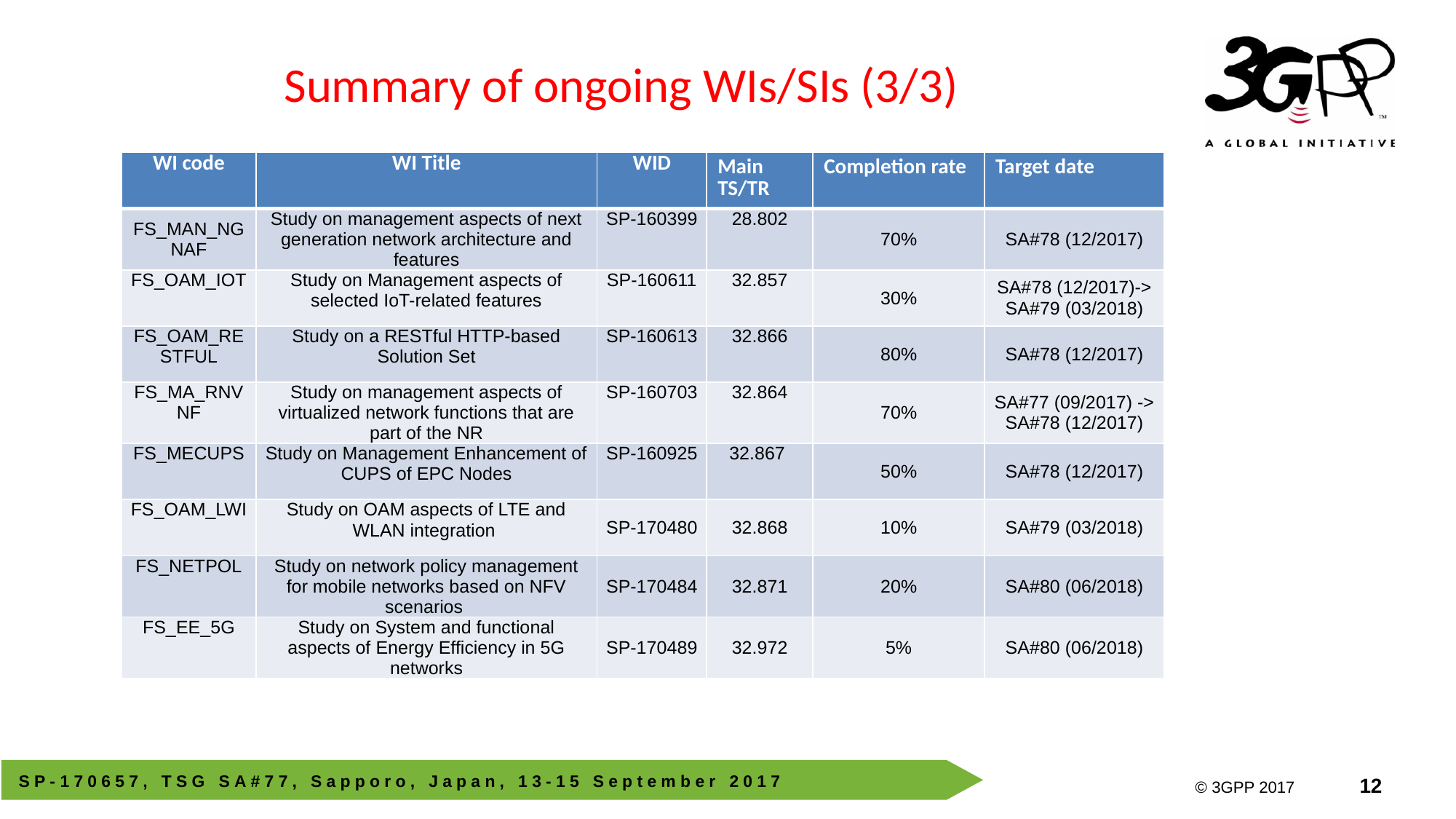

# Summary of ongoing WIs/SIs (3/3)
| WI code | WI Title | WID | Main TS/TR | Completion rate | Target date |
| --- | --- | --- | --- | --- | --- |
| FS\_MAN\_NGNAF | Study on management aspects of next generation network architecture and features | SP-160399 | 28.802 | 70% | SA#78 (12/2017) |
| FS\_OAM\_IOT | Study on Management aspects of selected IoT-related features | SP-160611 | 32.857 | 30% | SA#78 (12/2017)-> SA#79 (03/2018) |
| FS\_OAM\_RESTFUL | Study on a RESTful HTTP-based Solution Set | SP-160613 | 32.866 | 80% | SA#78 (12/2017) |
| FS\_MA\_RNVNF | Study on management aspects of virtualized network functions that are part of the NR | SP-160703 | 32.864 | 70% | SA#77 (09/2017) -> SA#78 (12/2017) |
| FS\_MECUPS | Study on Management Enhancement of CUPS of EPC Nodes | SP-160925 | 32.867 | 50% | SA#78 (12/2017) |
| FS\_OAM\_LWI | Study on OAM aspects of LTE and WLAN integration | SP-170480 | 32.868 | 10% | SA#79 (03/2018) |
| FS\_NETPOL | Study on network policy management for mobile networks based on NFV scenarios | SP-170484 | 32.871 | 20% | SA#80 (06/2018) |
| FS\_EE\_5G | Study on System and functional aspects of Energy Efficiency in 5G networks | SP-170489 | 32.972 | 5% | SA#80 (06/2018) |